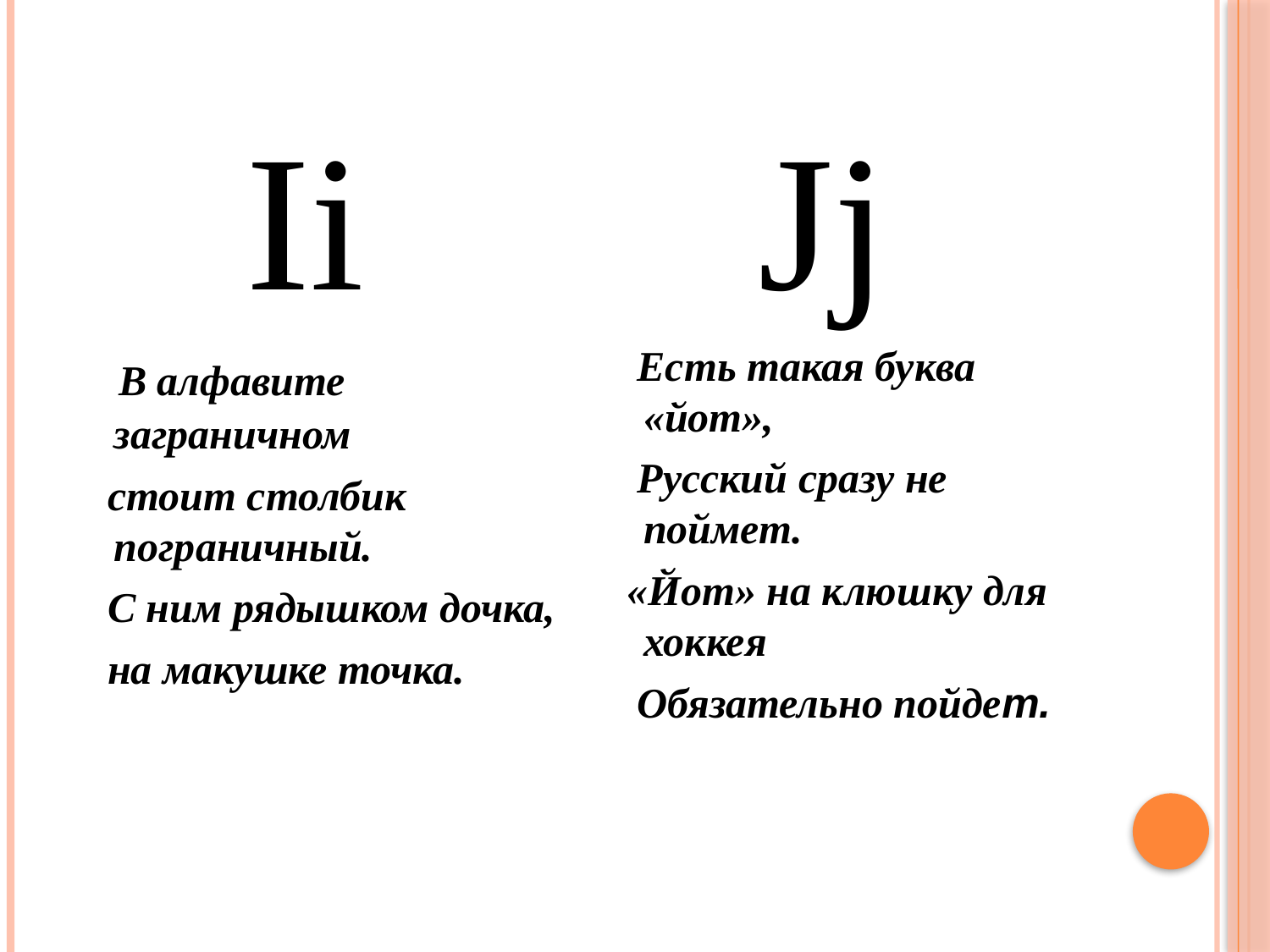

Ii
   В алфавите заграничном
   стоит столбик пограничный.
   С ним рядышком дочка,
   на макушке точка.
Jj
   Есть такая буква «йот»,
   Русский сразу не поймет.
  «Йот» на клюшку для хоккея
   Обязательно пойдет.